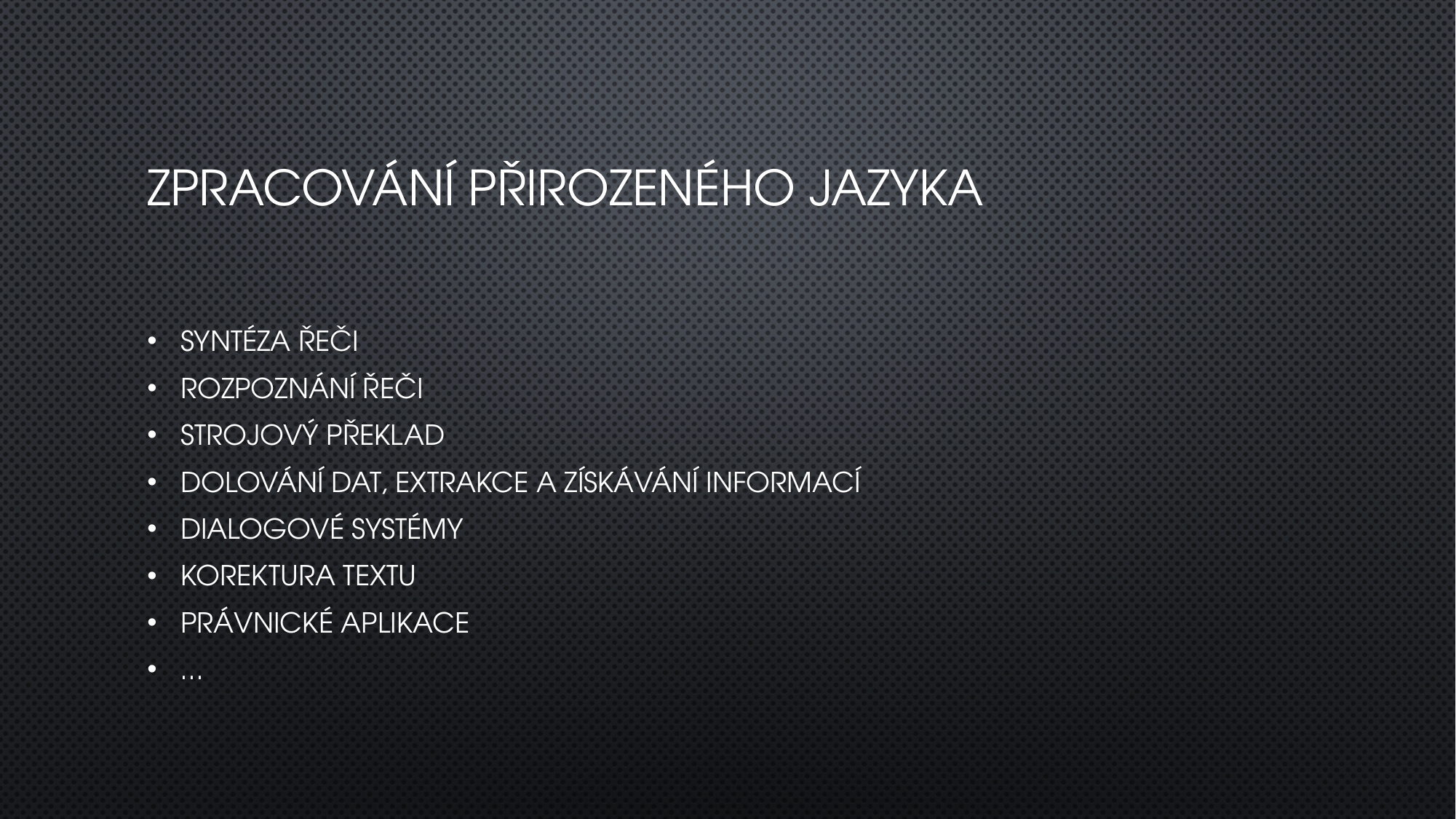

# Zpracování přirozeného jazyka
Syntéza řeči
Rozpoznání řeči
Strojový překlad
Dolování dat, extrakce a získávání informací
Dialogové systémy
Korektura textu
Právnické aplikace
…